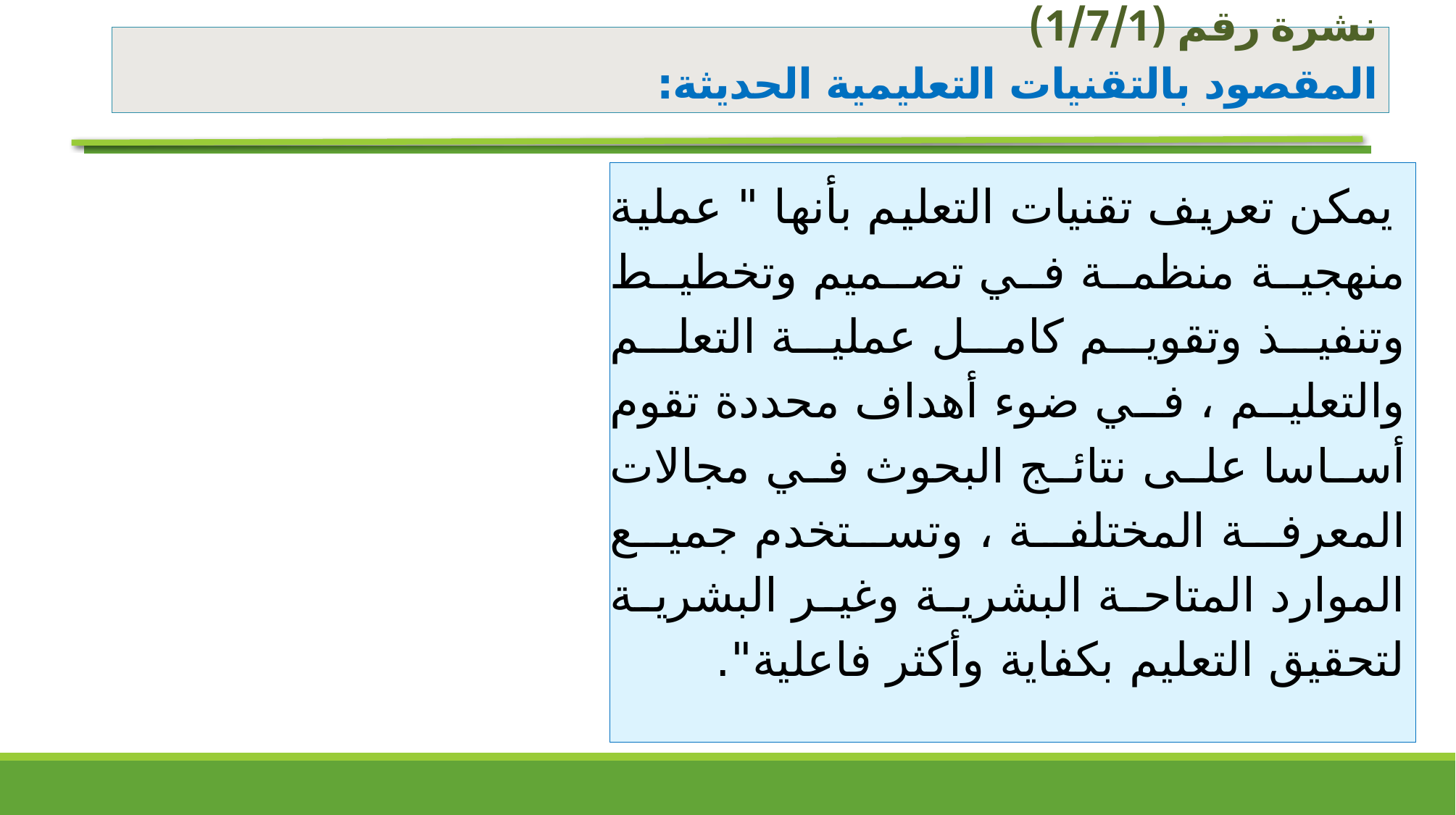

# نشرة رقم (1/7/1) المقصود بالتقنيات التعليمية الحديثة:
 يمكن تعريف تقنيات التعليم بأنها " عملية منهجية منظمة في تصميم وتخطيط وتنفيذ وتقويم كامل عملية التعلم والتعليم ، في ضوء أهداف محددة تقوم أساسا على نتائج البحوث في مجالات المعرفة المختلفة ، وتستخدم جميع الموارد المتاحة البشرية وغير البشرية لتحقيق التعليم بكفاية وأكثر فاعلية".